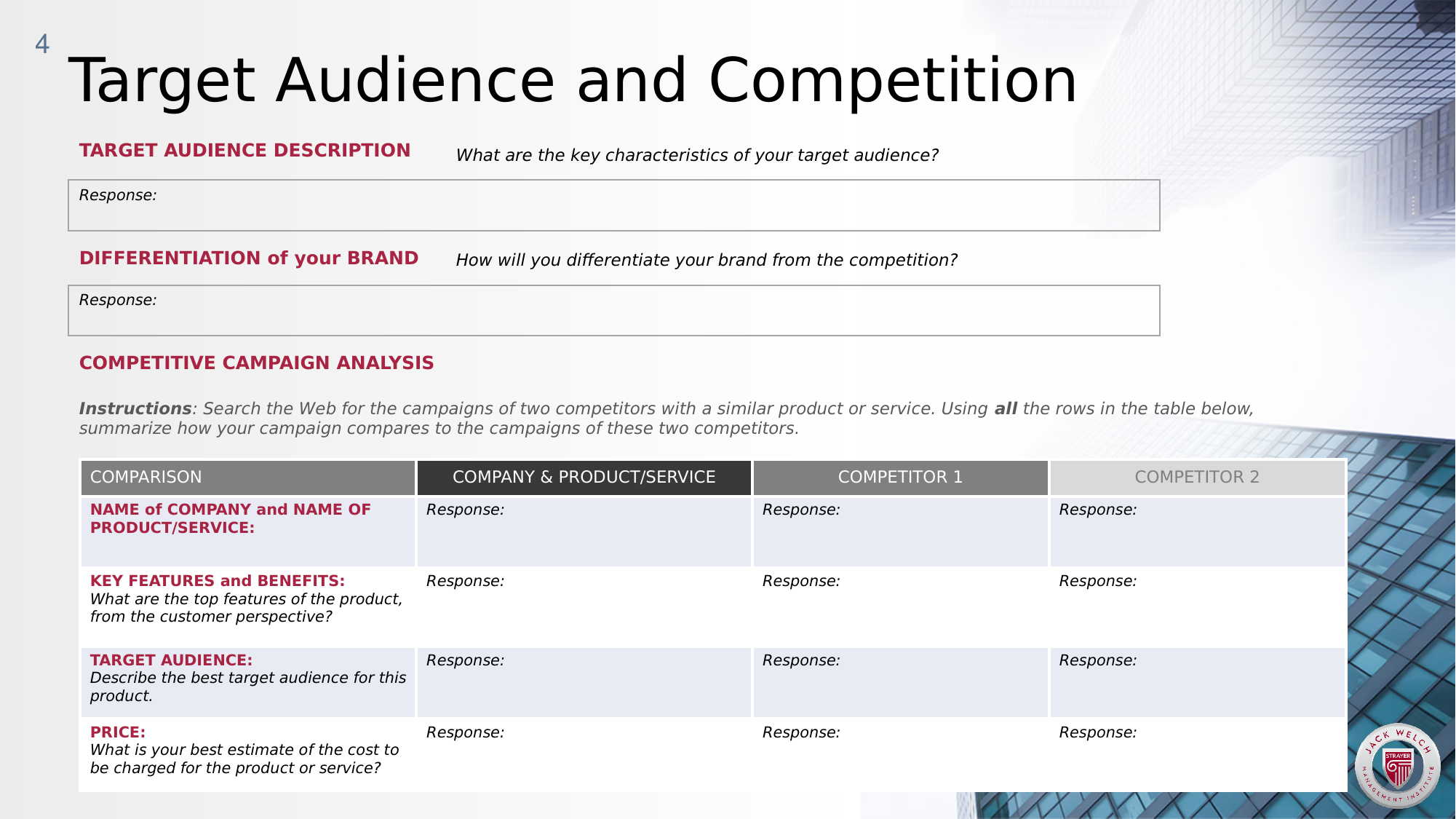

4
Target Audience and Competition
TARGET AUDIENCE DESCRIPTION
What are the key characteristics of your target audience?
Response:

DIFFERENTIATION of your BRAND
How will you differentiate your brand from the competition?
Response:

COMPETITIVE CAMPAIGN ANALYSIS
Instructions: Search the Web for the campaigns of two competitors with a similar product or service. Using all the rows in the table below, summarize how your campaign compares to the campaigns of these two competitors.
| COMPARISON | COMPANY & PRODUCT/SERVICE | COMPETITOR 1 | COMPETITOR 2 |
| --- | --- | --- | --- |
| NAME of COMPANY and NAME OF PRODUCT/SERVICE: | Response: | Response: | Response: |
| KEY FEATURES and BENEFITS: What are the top features of the product, from the customer perspective? | Response: | Response: | Response: |
| TARGET AUDIENCE: Describe the best target audience for this product. | Response: | Response: | Response: |
| PRICE: What is your best estimate of the cost to be charged for the product or service? | Response: | Response: | Response: |